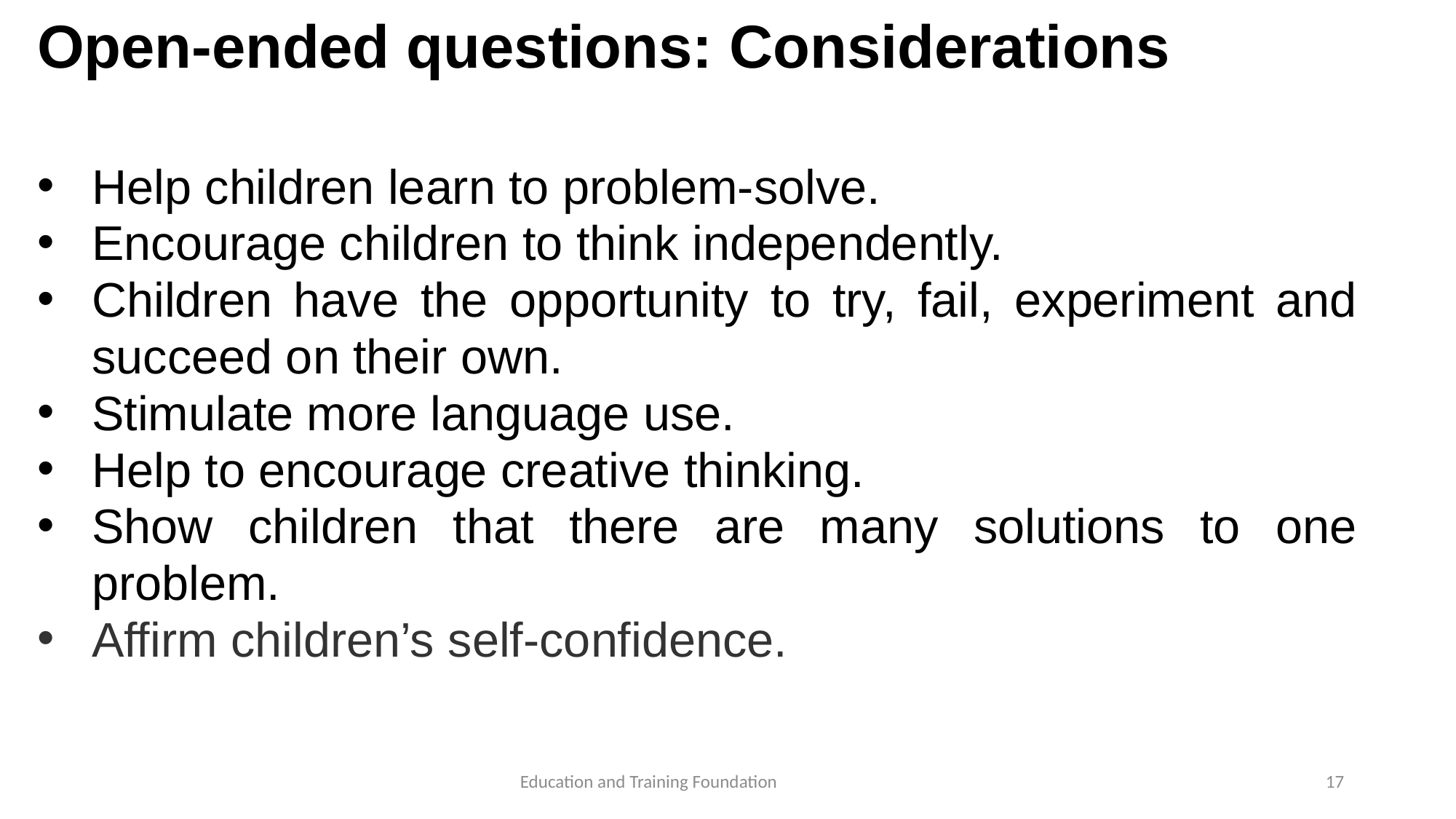

# Open-ended questions: Considerations
Help children learn to problem-solve.
Encourage children to think independently.
Children have the opportunity to try, fail, experiment and succeed on their own.
Stimulate more language use.
Help to encourage creative thinking.
Show children that there are many solutions to one problem.
Affirm children’s self-confidence.
17
Education and Training Foundation